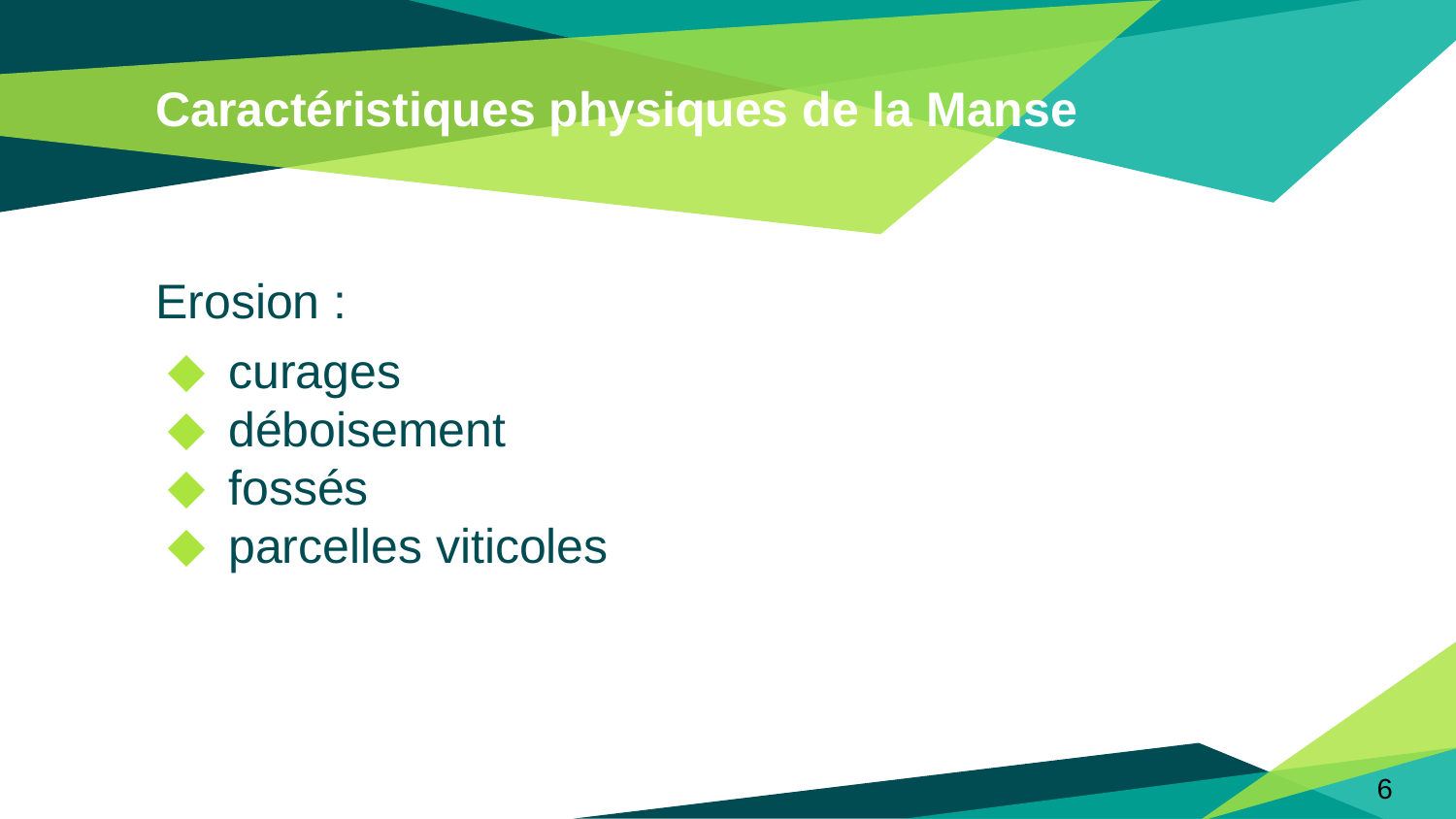

# Caractéristiques physiques de la Manse

Erosion :
curages
déboisement
fossés
parcelles viticoles

6